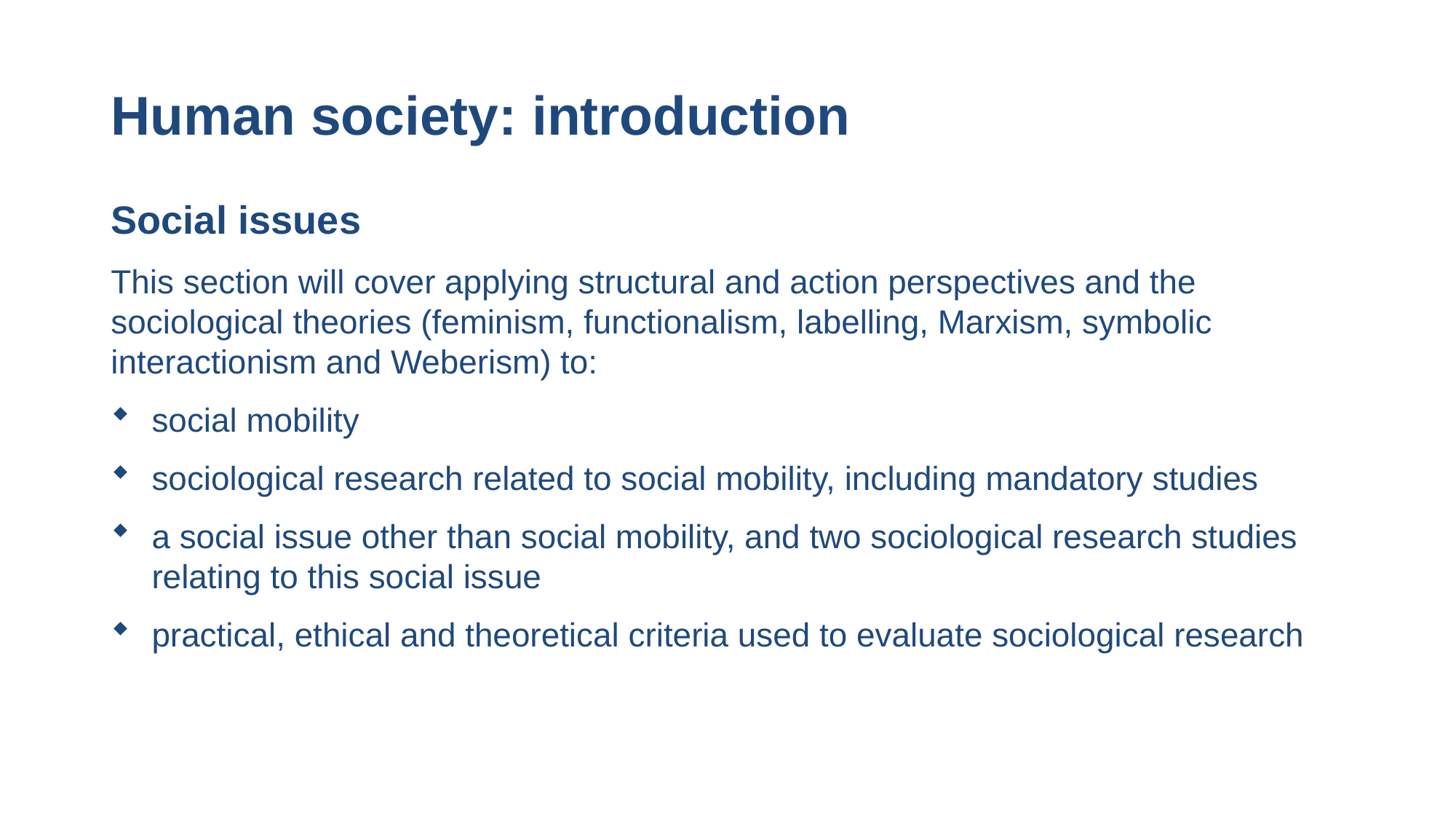

# Human society: introduction
Social issues
This section will cover applying structural and action perspectives and the sociological theories (feminism, functionalism, labelling, Marxism, symbolic interactionism and Weberism) to:
social mobility
sociological research related to social mobility, including mandatory studies
a social issue other than social mobility, and two sociological research studies relating to this social issue
practical, ethical and theoretical criteria used to evaluate sociological research